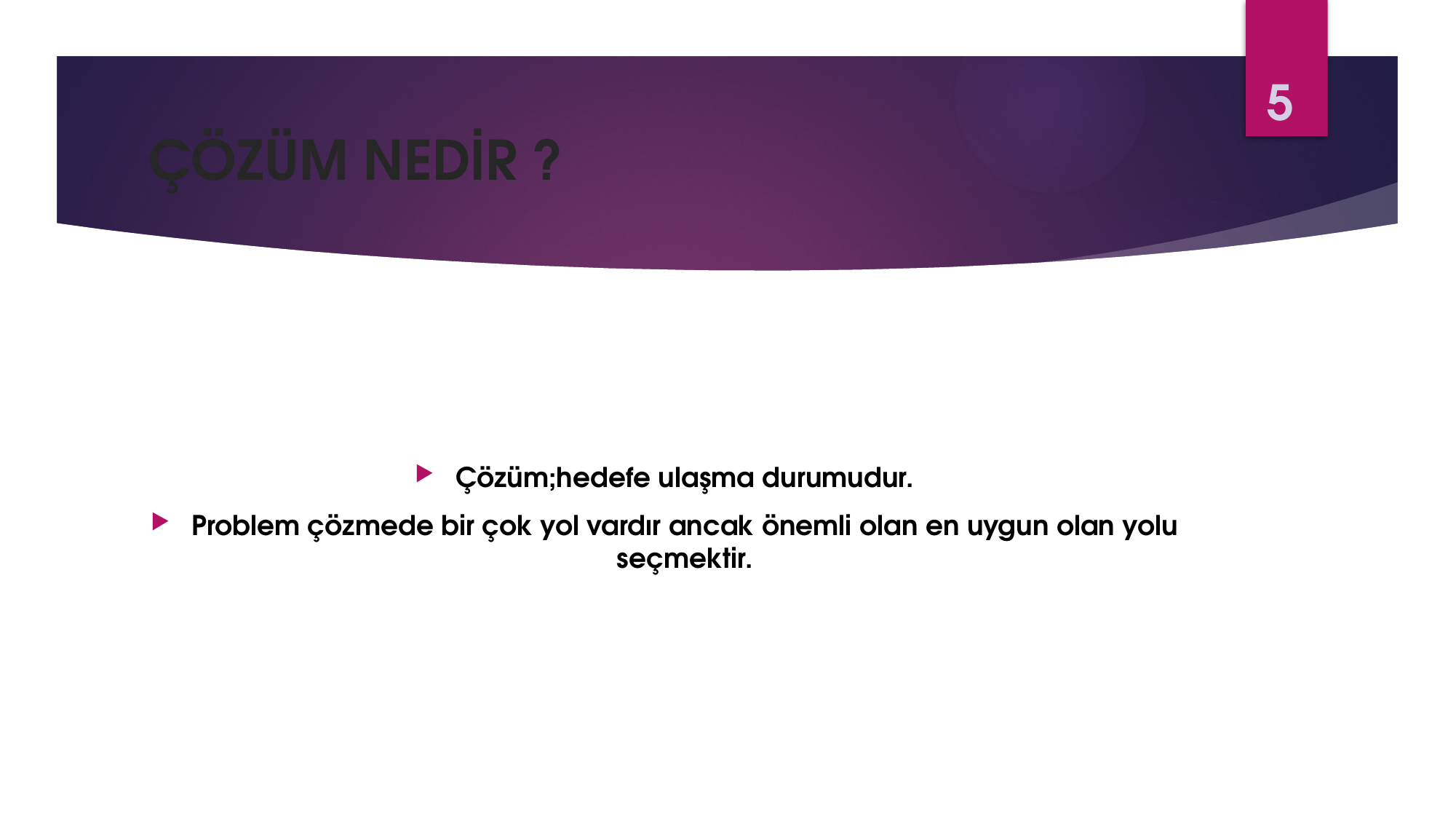

5
# ÇÖZÜM NEDİR ?

Çözüm;hedefe ulaşma durumudur.
Problem çözmede bir çok yol vardır ancak önemli olan en uygun olan yolu seçmektir.